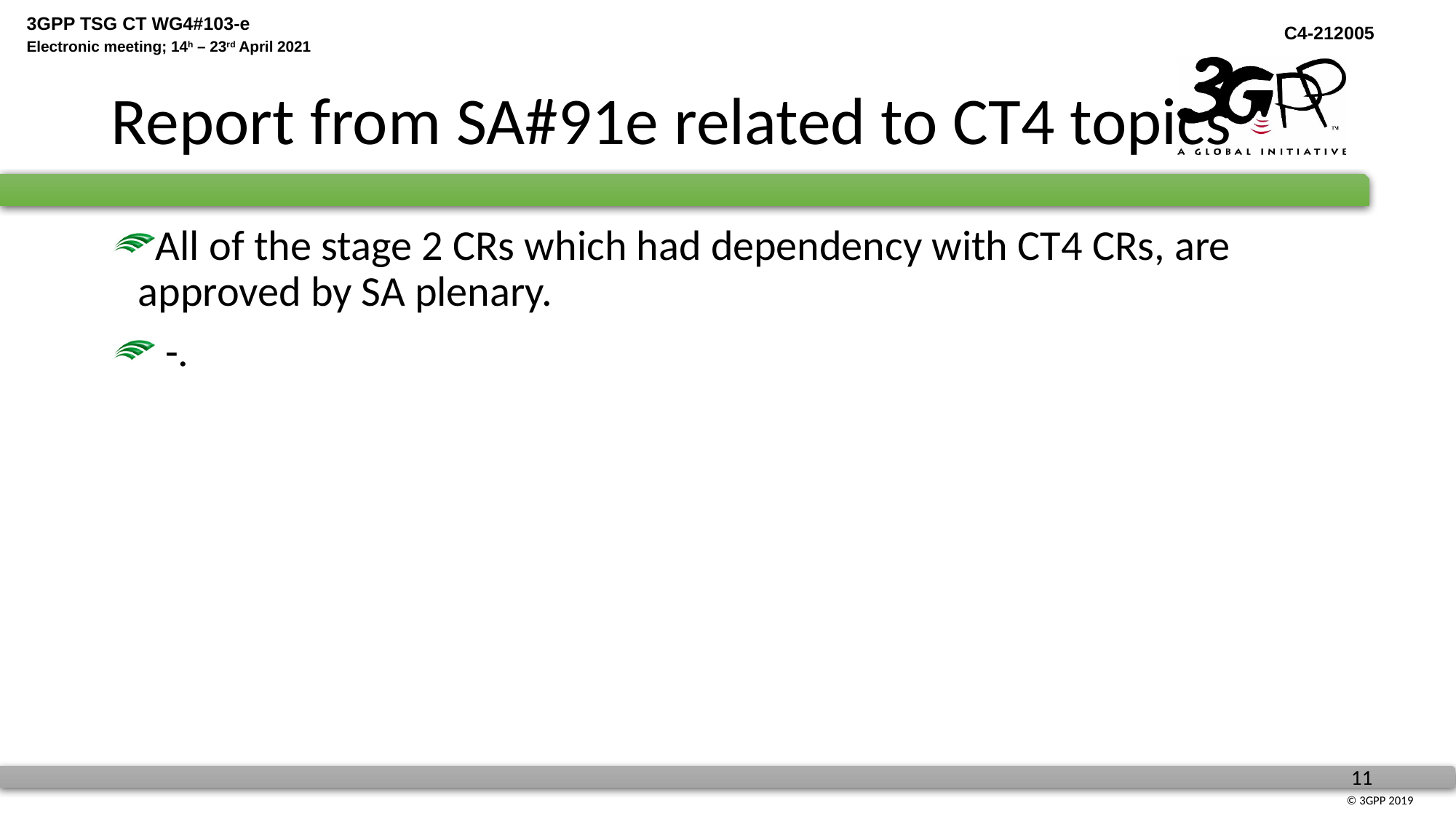

# Report from SA#91e related to CT4 topics
All of the stage 2 CRs which had dependency with CT4 CRs, are approved by SA plenary.
 -.